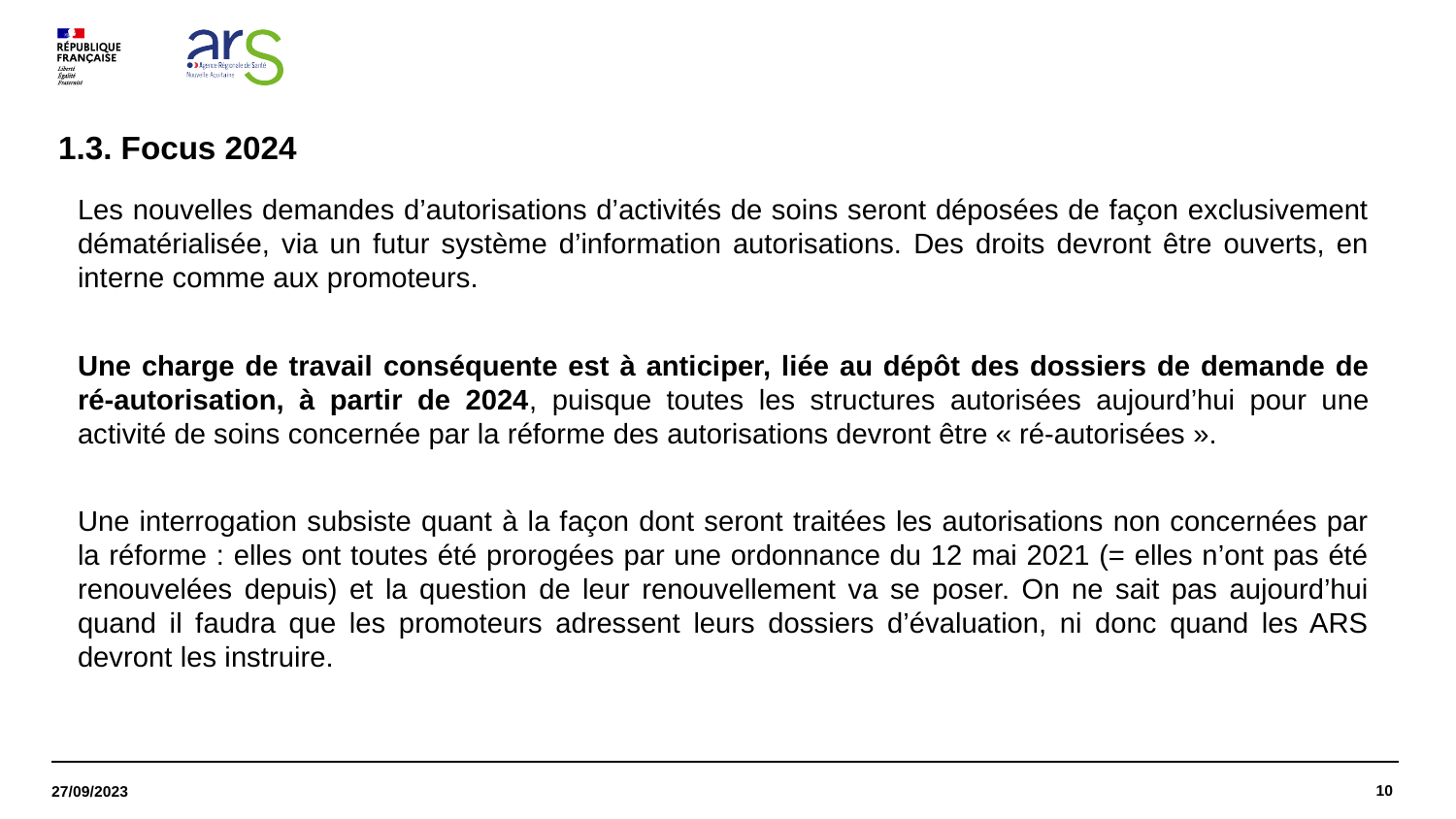

1.3. Focus 2024
Les nouvelles demandes d’autorisations d’activités de soins seront déposées de façon exclusivement dématérialisée, via un futur système d’information autorisations. Des droits devront être ouverts, en interne comme aux promoteurs.

Une charge de travail conséquente est à anticiper, liée au dépôt des dossiers de demande de ré-autorisation, à partir de 2024, puisque toutes les structures autorisées aujourd’hui pour une activité de soins concernée par la réforme des autorisations devront être « ré-autorisées ».

Une interrogation subsiste quant à la façon dont seront traitées les autorisations non concernées par la réforme : elles ont toutes été prorogées par une ordonnance du 12 mai 2021 (= elles n’ont pas été renouvelées depuis) et la question de leur renouvellement va se poser. On ne sait pas aujourd’hui quand il faudra que les promoteurs adressent leurs dossiers d’évaluation, ni donc quand les ARS devront les instruire.
10
27/09/2023